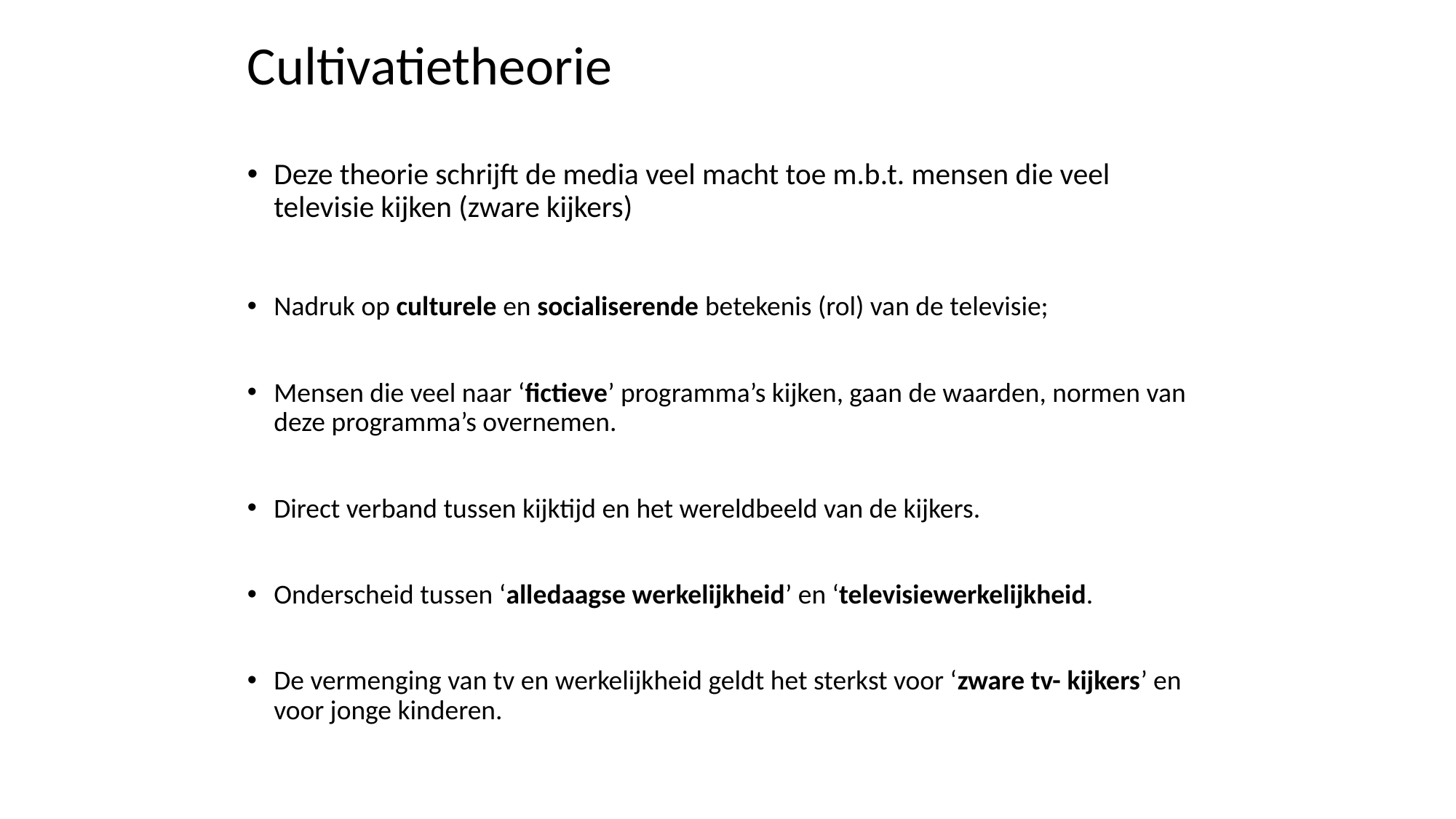

# Cultivatietheorie
Deze theorie schrijft de media veel macht toe m.b.t. mensen die veel televisie kijken (zware kijkers)

Nadruk op culturele en socialiserende betekenis (rol) van de televisie;

Mensen die veel naar ‘fictieve’ programma’s kijken, gaan de waarden, normen van deze programma’s overnemen.

Direct verband tussen kijktijd en het wereldbeeld van de kijkers.

Onderscheid tussen ‘alledaagse werkelijkheid’ en ‘televisiewerkelijkheid.

De vermenging van tv en werkelijkheid geldt het sterkst voor ‘zware tv- kijkers’ en voor jonge kinderen.